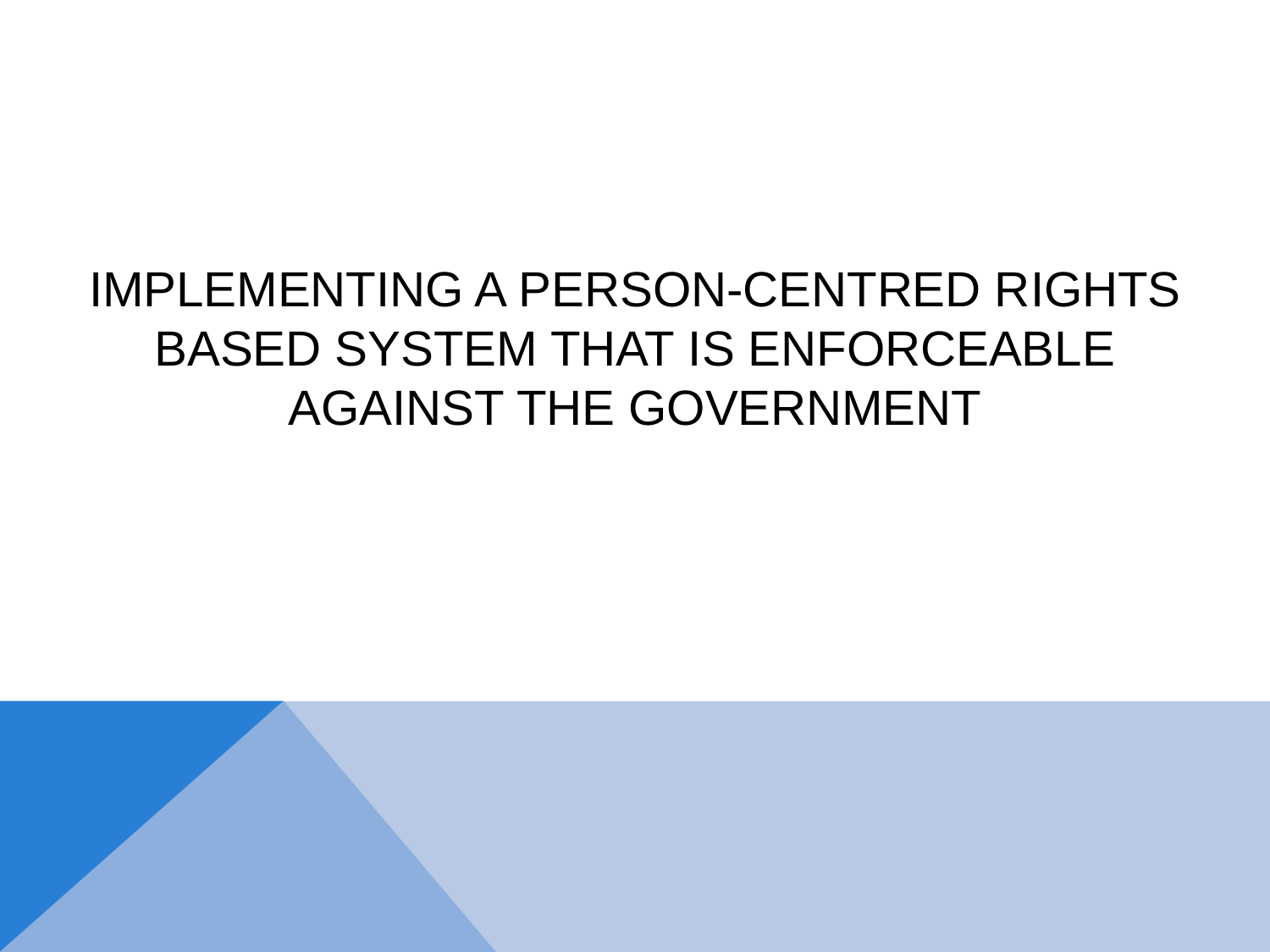

# Implementing a person-centred rights based system that is enforceable against the Government